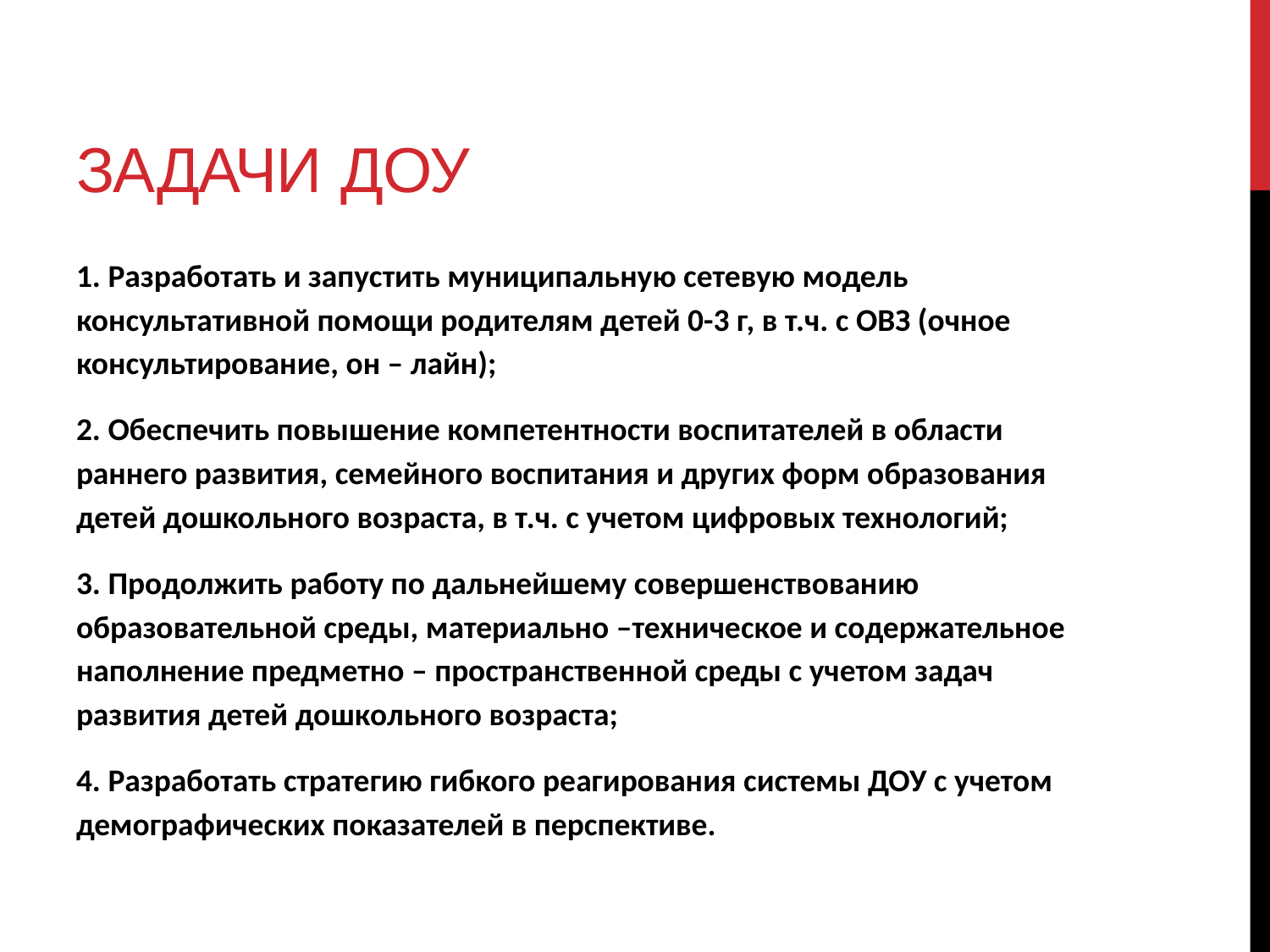

# Задачи ДОУ
1. Разработать и запустить муниципальную сетевую модель консультативной помощи родителям детей 0-3 г, в т.ч. с ОВЗ (очное консультирование, он – лайн);
2. Обеспечить повышение компетентности воспитателей в области раннего развития, семейного воспитания и других форм образования детей дошкольного возраста, в т.ч. с учетом цифровых технологий;
3. Продолжить работу по дальнейшему совершенствованию образовательной среды, материально –техническое и содержательное наполнение предметно – пространственной среды с учетом задач развития детей дошкольного возраста;
4. Разработать стратегию гибкого реагирования системы ДОУ с учетом демографических показателей в перспективе.